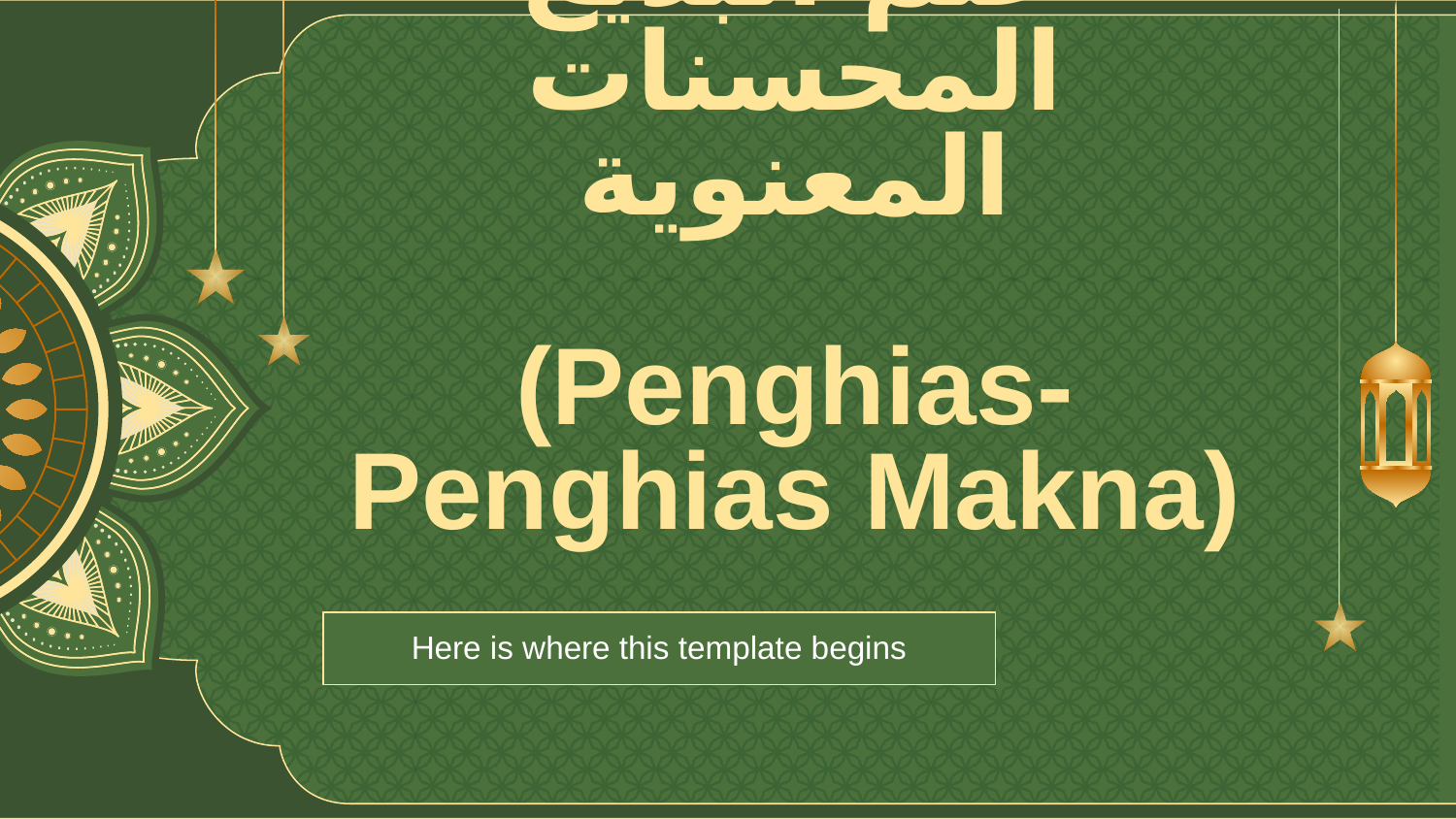

# علم البديع المحسنات المعنوية (Penghias-Penghias Makna)
Here is where this template begins